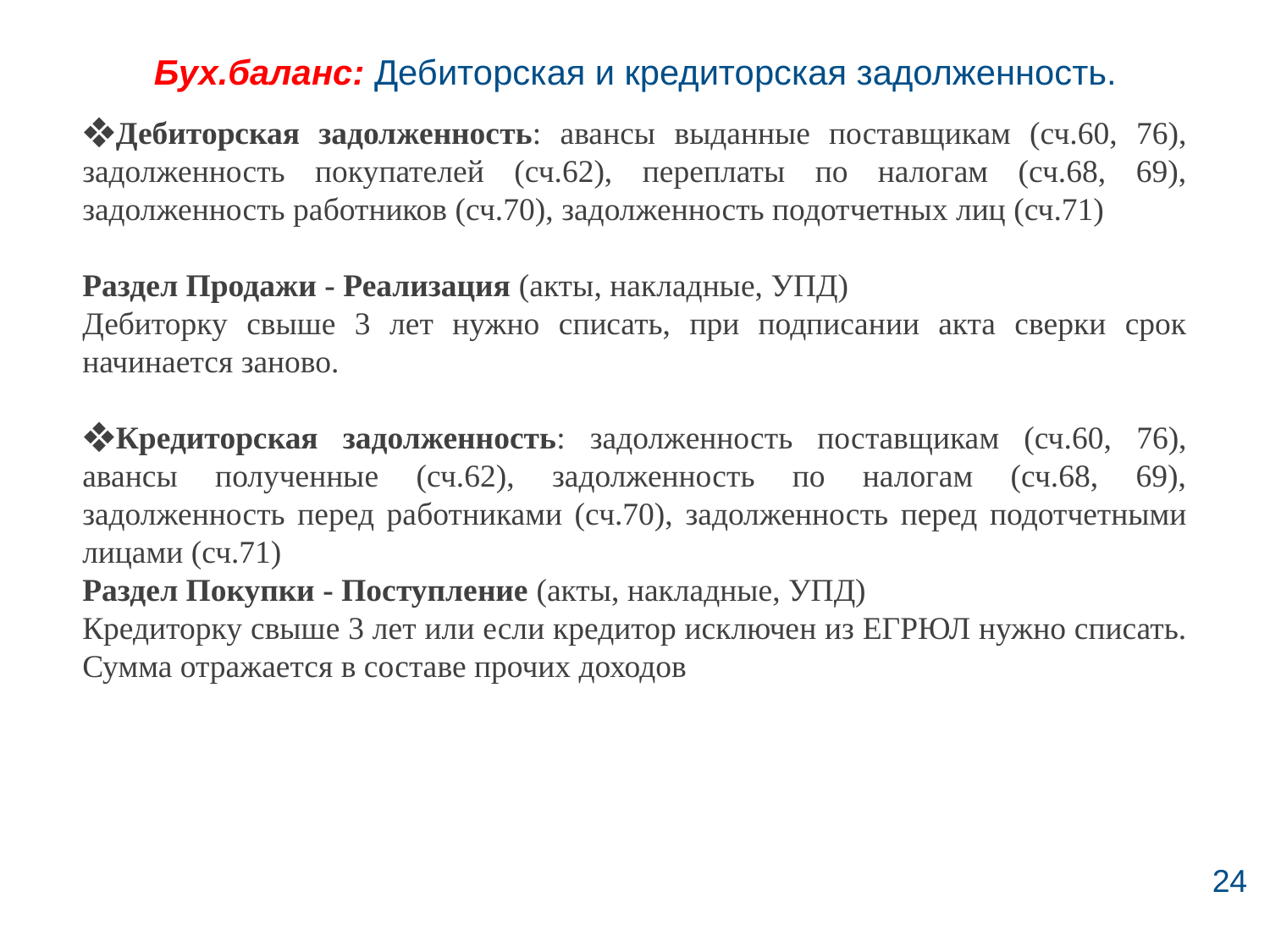

# Бух.баланс: Дебиторская и кредиторская задолженность.
❖Дебиторская задолженность: авансы выданные поставщикам (сч.60, 76), задолженность покупателей (сч.62), переплаты по налогам (сч.68, 69), задолженность работников (сч.70), задолженность подотчетных лиц (сч.71)

Раздел Продажи - Реализация (акты, накладные, УПД)
Дебиторку свыше 3 лет нужно списать, при подписании акта сверки срок начинается заново.

❖Кредиторская задолженность: задолженность поставщикам (сч.60, 76), авансы полученные (сч.62), задолженность по налогам (сч.68, 69), задолженность перед работниками (сч.70), задолженность перед подотчетными лицами (сч.71)
Раздел Покупки - Поступление (акты, накладные, УПД)
Кредиторку свыше 3 лет или если кредитор исключен из ЕГРЮЛ нужно списать. Сумма отражается в составе прочих доходов